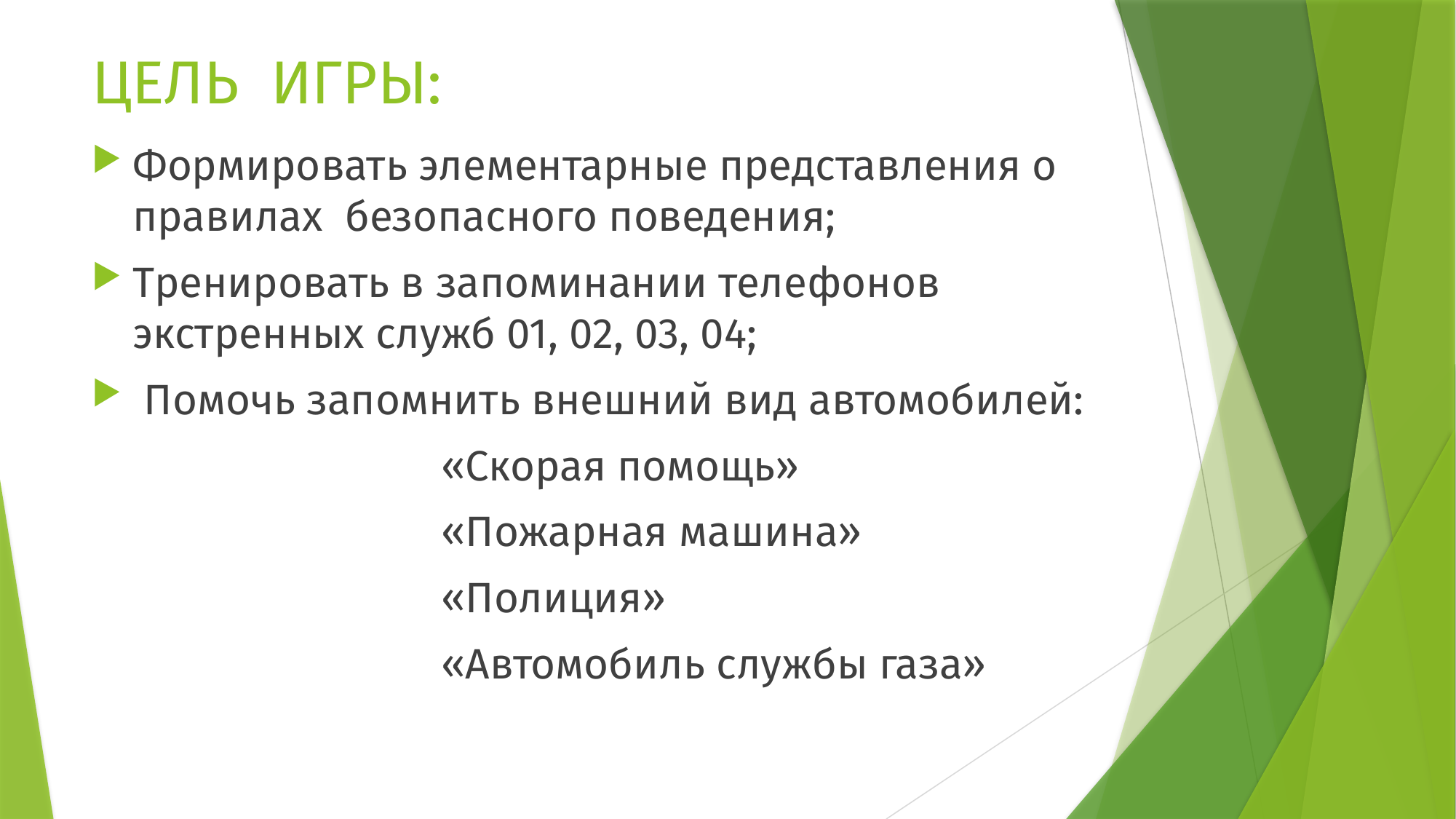

# ЦЕЛЬ  ИГРЫ:
Формировать элементарные представления о правилах  безопасного поведения;
Тренировать в запоминании телефонов экстренных служб 01, 02, 03, 04;
 Помочь запомнить внешний вид автомобилей:
                               «Скорая помощь»
                               «Пожарная машина»
                               «Полиция»
                               «Автомобиль службы газа»